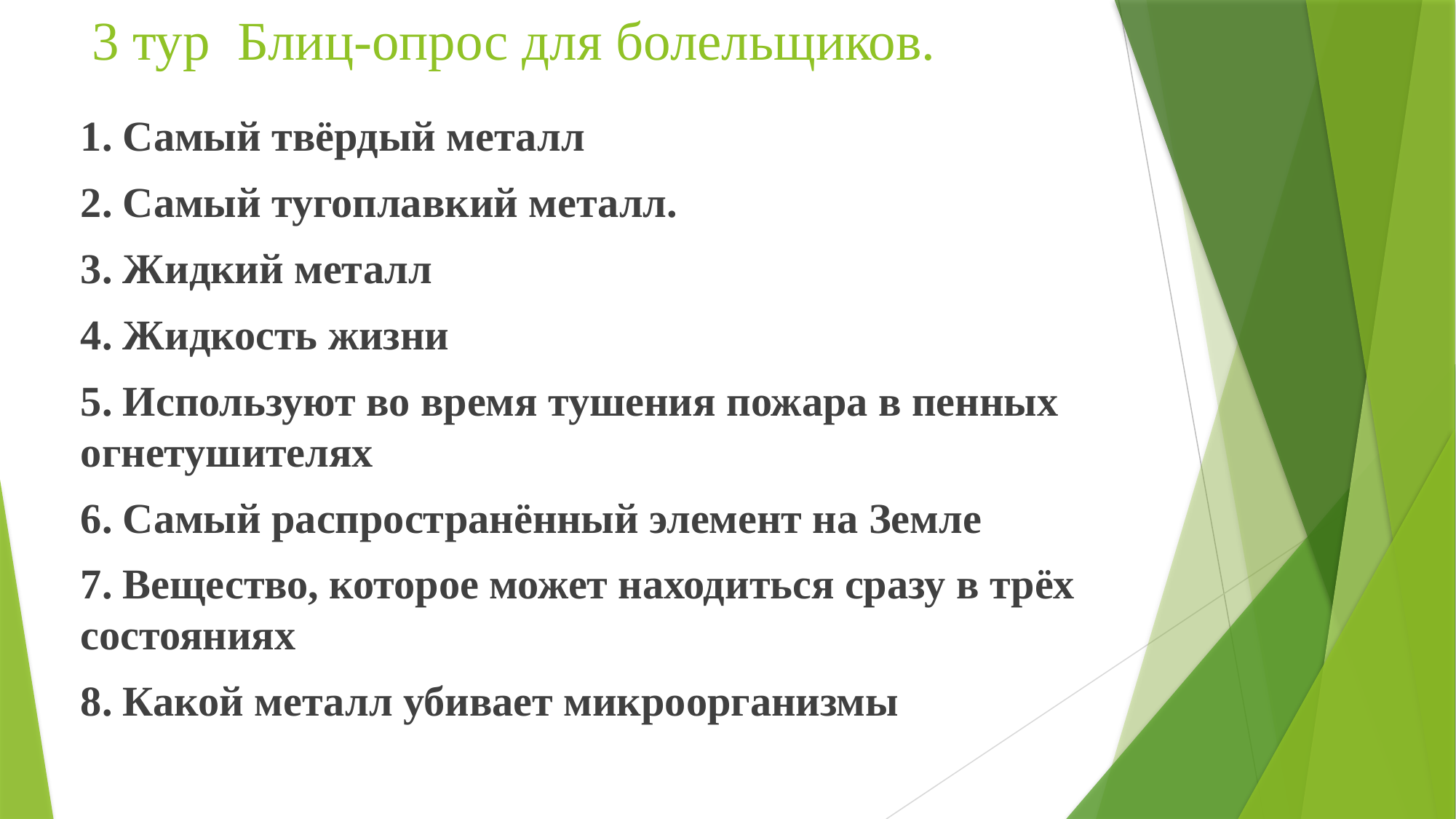

# 3 тур  Блиц-опрос для болельщиков.
1. Самый твёрдый металл
2. Самый тугоплавкий металл.
3. Жидкий металл
4. Жидкость жизни
5. Используют во время тушения пожара в пенных огнетушителях
6. Самый распространённый элемент на Земле
7. Вещество, которое может находиться сразу в трёх состояниях
8. Какой металл убивает микроорганизмы